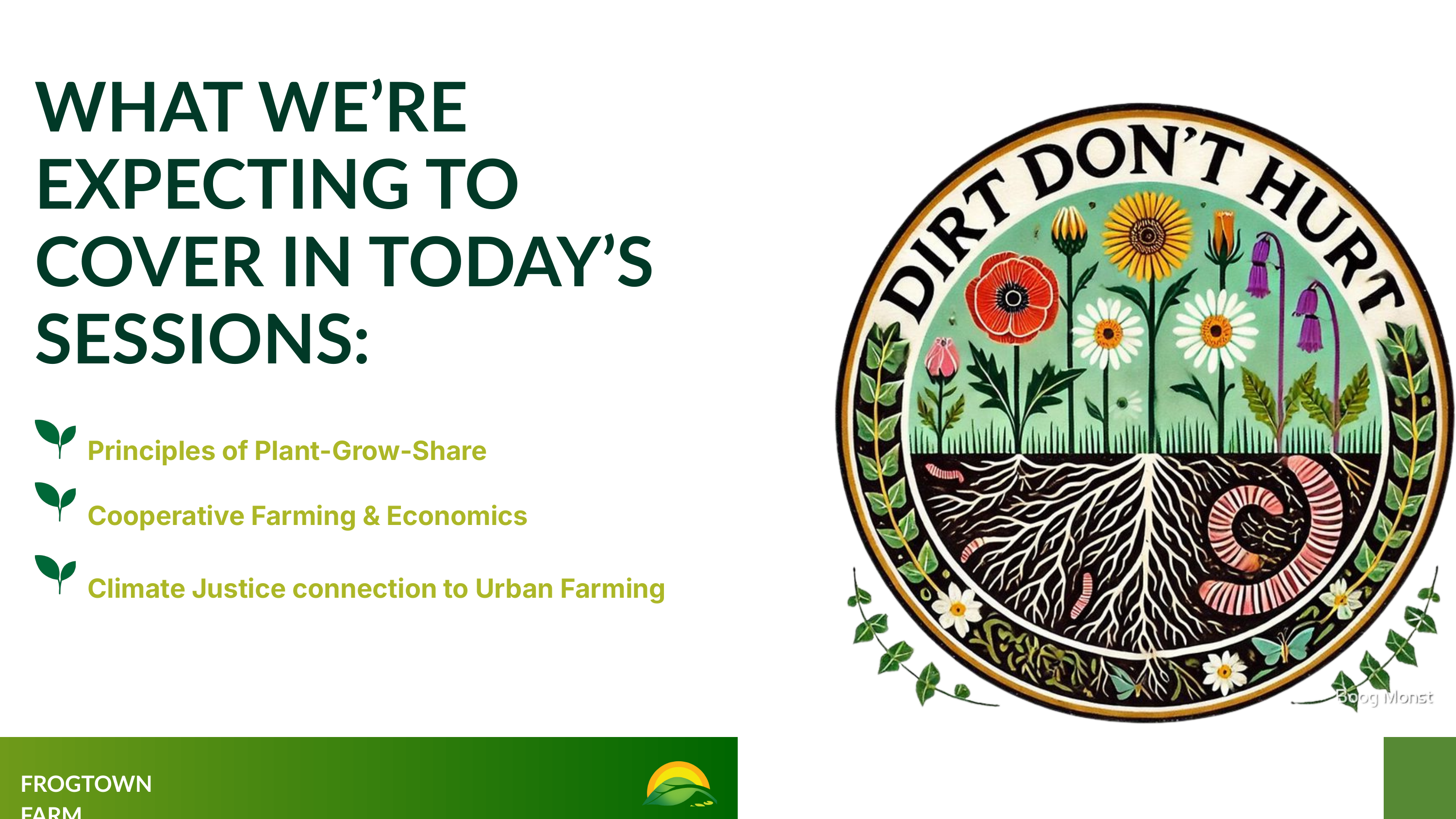

WHAT WE’RE EXPECTING TO COVER IN TODAY’S SESSIONS:

Principles of Plant-Grow-Share

Cooperative Farming & Economics

Climate Justice connection to Urban Farming

FROGTOWN FARM